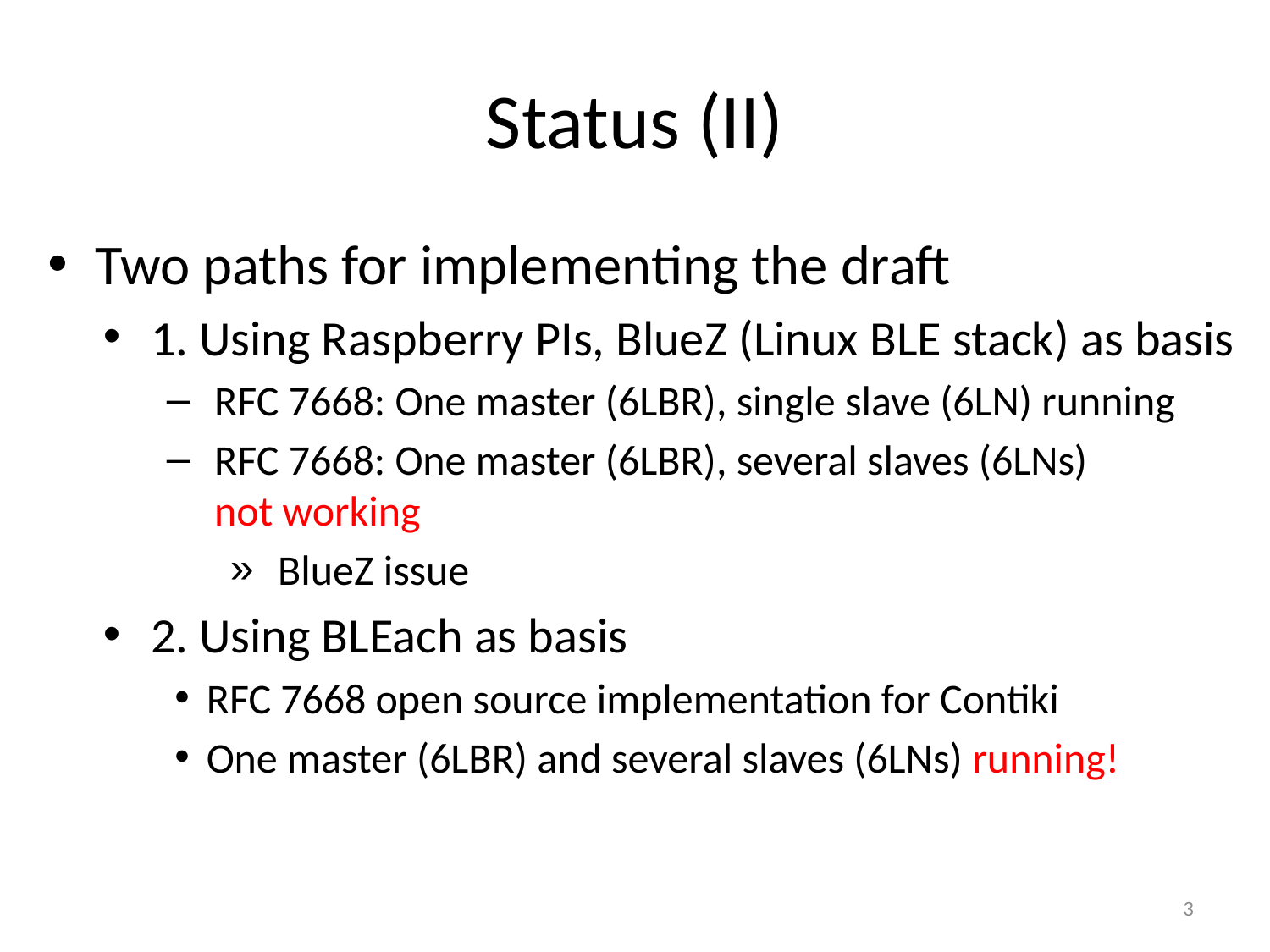

# Status (II)
Two paths for implementing the draft
1. Using Raspberry PIs, BlueZ (Linux BLE stack) as basis
RFC 7668: One master (6LBR), single slave (6LN) running
RFC 7668: One master (6LBR), several slaves (6LNs)             not working
BlueZ issue
2. Using BLEach as basis
RFC 7668 open source implementation for Contiki
One master (6LBR) and several slaves (6LNs) running!
3